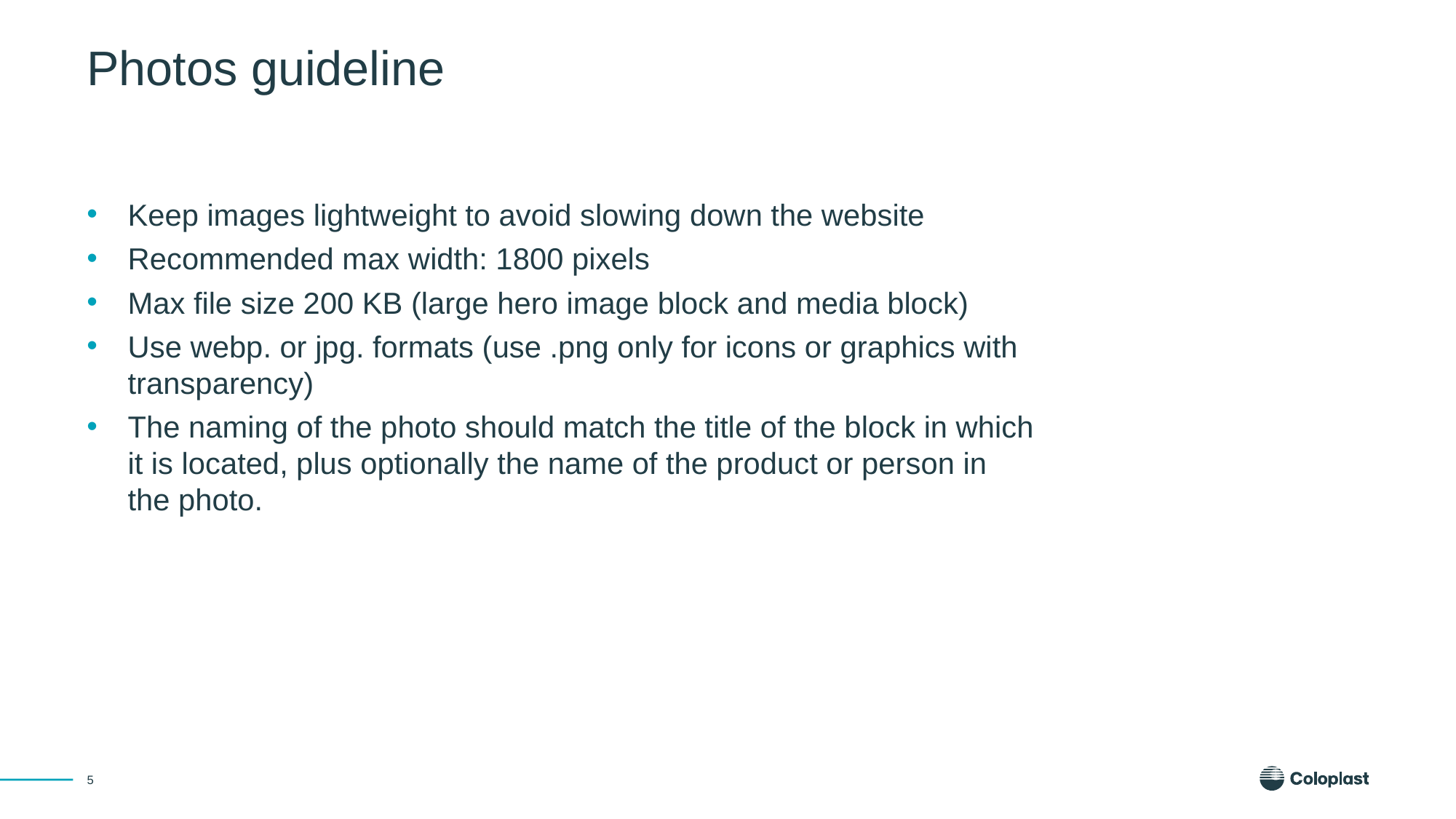

# Photos guideline
Keep images lightweight to avoid slowing down the website
Recommended max width: 1800 pixels
Max file size 200 KB (large hero image block and media block)
Use webp. or jpg. formats (use .png only for icons or graphics with transparency)
The naming of the photo should match the title of the block in which it is located, plus optionally the name of the product or person in the photo.

5